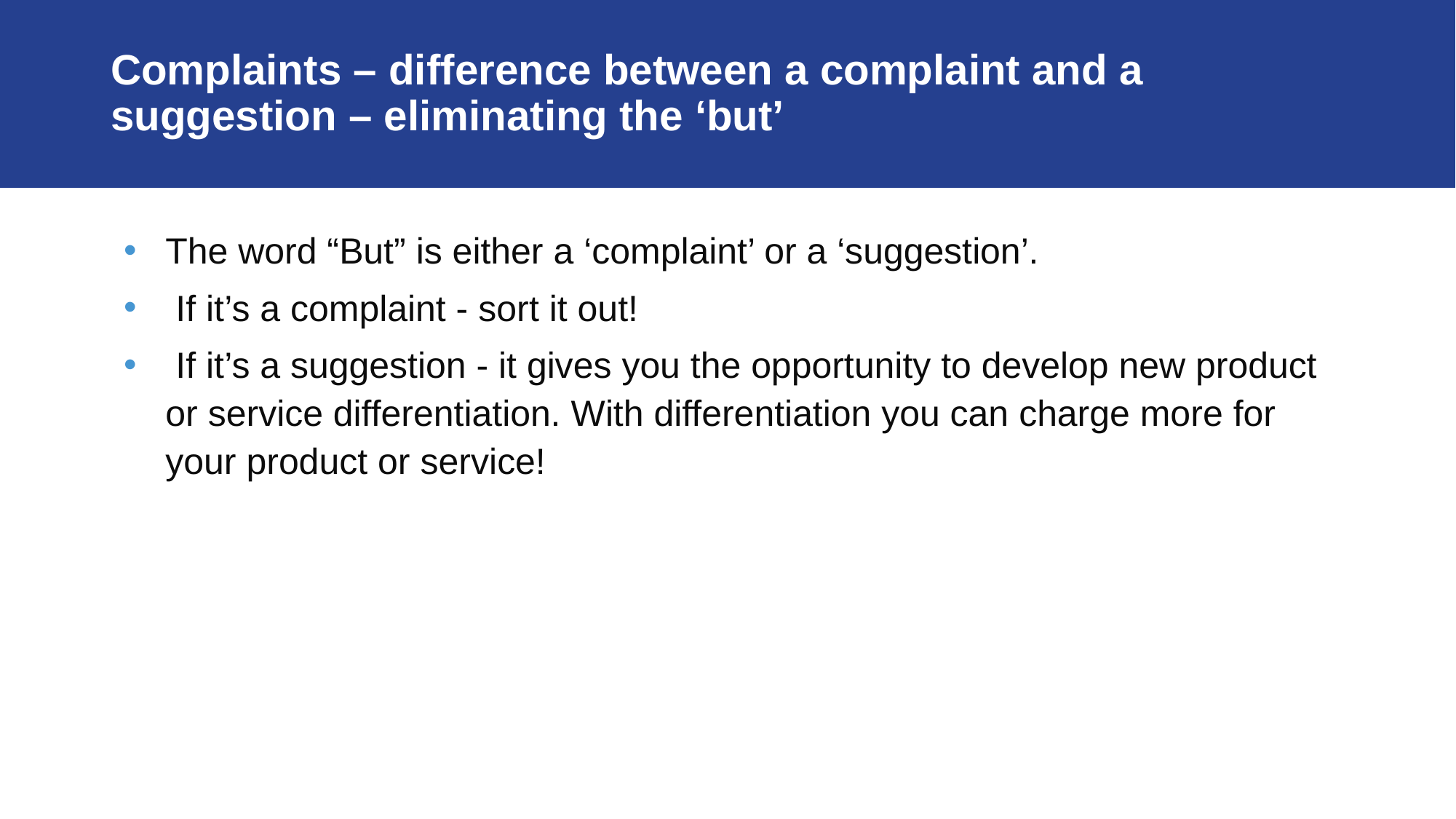

# Complaints – difference between a complaint and a suggestion – eliminating the ‘but’
The word “But” is either a ‘complaint’ or a ‘suggestion’.
 If it’s a complaint - sort it out!
 If it’s a suggestion - it gives you the opportunity to develop new product or service differentiation. With differentiation you can charge more for your product or service!